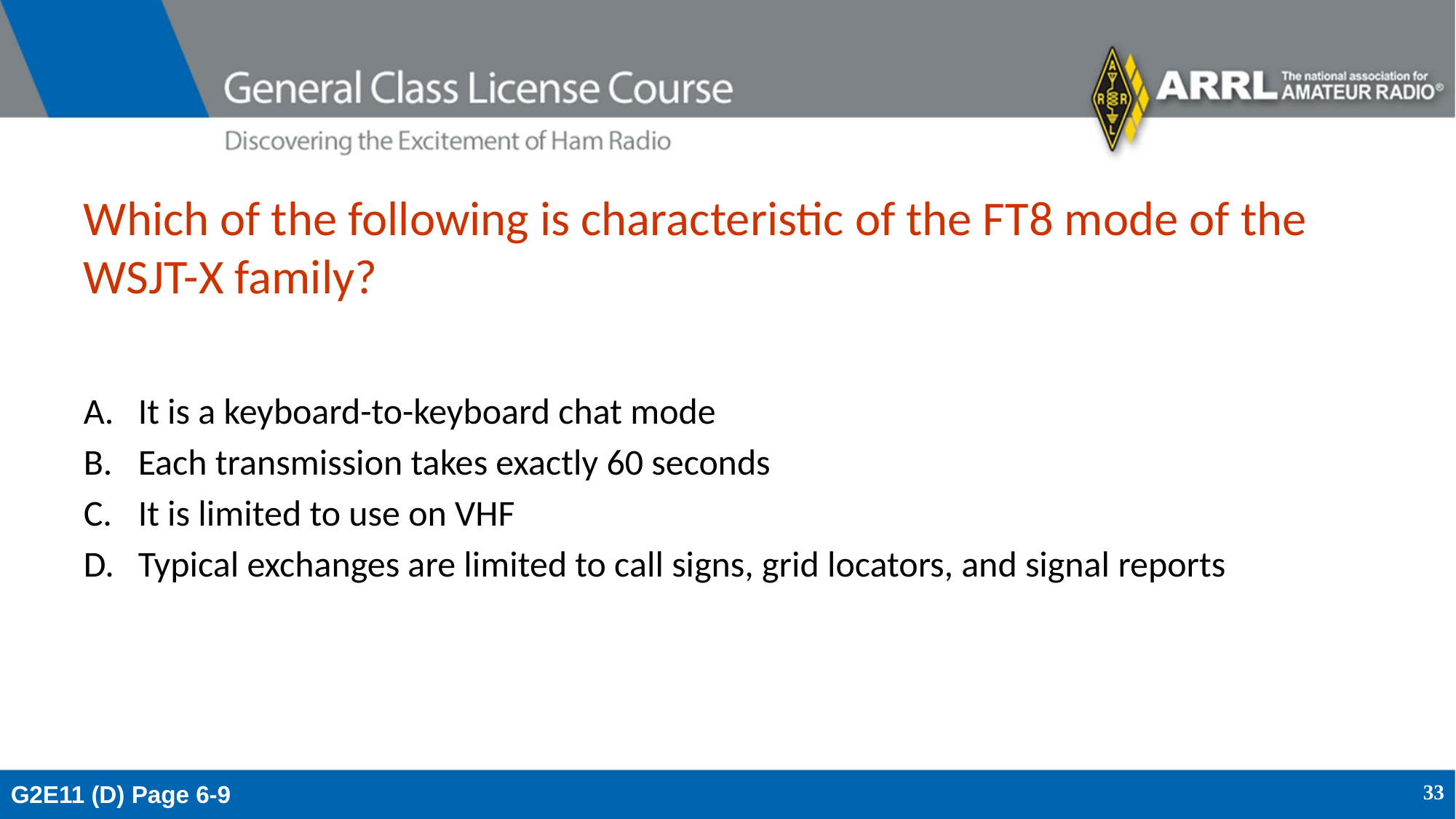

# Which of the following is characteristic of the FT8 mode of the WSJT-X family?
It is a keyboard-to-keyboard chat mode
Each transmission takes exactly 60 seconds
It is limited to use on VHF
Typical exchanges are limited to call signs, grid locators, and signal reports
G2E11 (D) Page 6-9
33